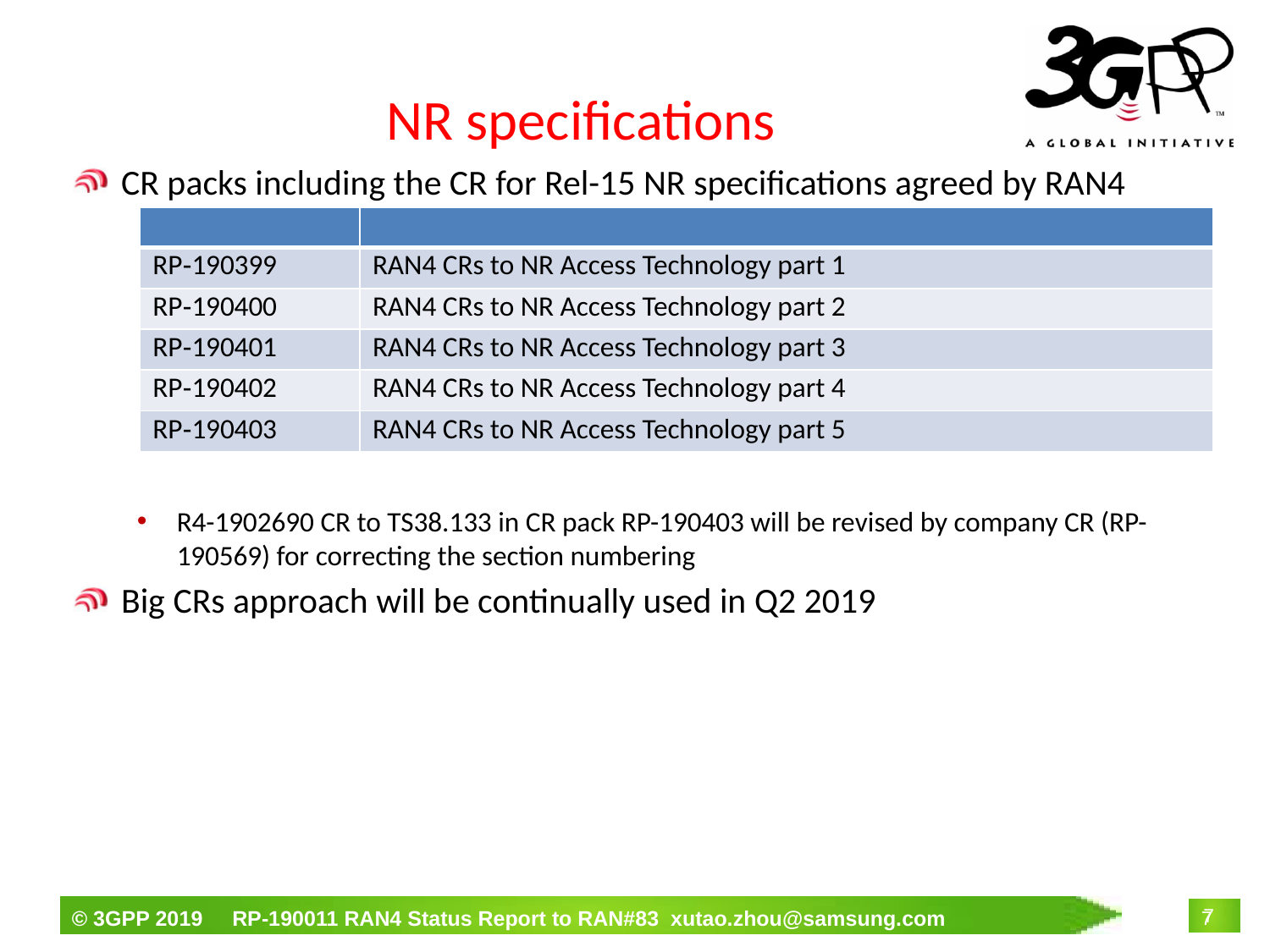

# NR specifications
CR packs including the CR for Rel-15 NR specifications agreed by RAN4

R4-1902690 CR to TS38.133 in CR pack RP-190403 will be revised by company CR (RP-190569) for correcting the section numbering
Big CRs approach will be continually used in Q2 2019

|  |  |
| --- | --- |
| RP‑190399 | RAN4 CRs to NR Access Technology part 1 |
| RP‑190400 | RAN4 CRs to NR Access Technology part 2 |
| RP‑190401 | RAN4 CRs to NR Access Technology part 3 |
| RP‑190402 | RAN4 CRs to NR Access Technology part 4 |
| RP‑190403 | RAN4 CRs to NR Access Technology part 5 |
7